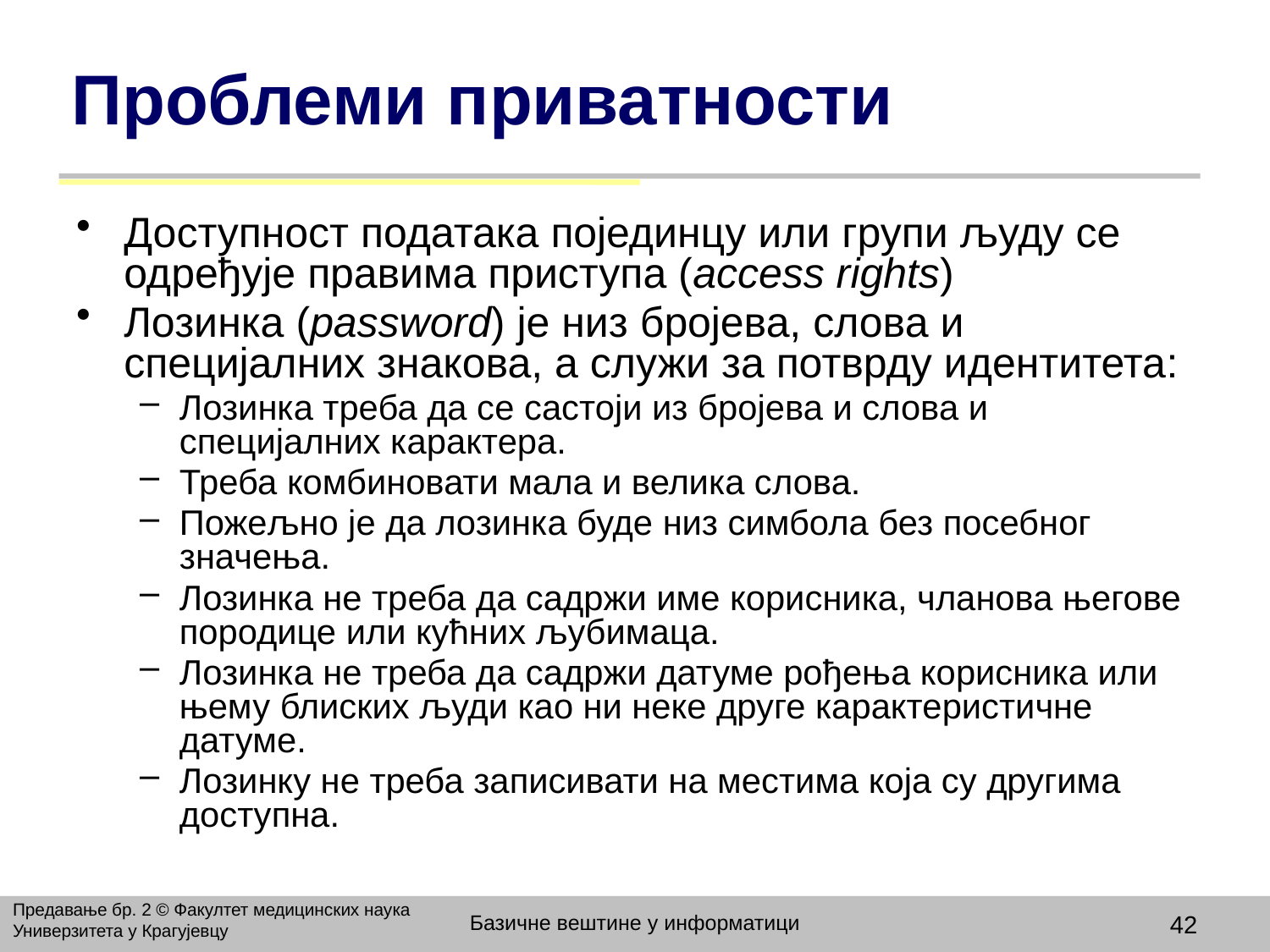

# Проблеми приватности
Доступност података појединцу или групи људу се одређује правима приступа (access rights)
Лозинка (password) је низ бројева, слова и специјалних знакова, а служи за потврду идентитета:
Лозинка треба да се састоји из бројева и слова и специјалних карактера.
Треба комбиновати мала и велика слова.
Пожељно је да лозинка буде низ симбола без посебног значења.
Лозинка не треба да садржи име корисника, чланова његове породице или кућних љубимаца.
Лозинка не треба да садржи датуме рођења корисника или њему блиских људи као ни неке друге карактеристичне датуме.
Лозинку не треба записивати на местима која су другима доступна.

Предавање бр. 2 © Факултет медицинских наука Универзитета у Крагујевцу
Базичне вештине у информатици
42